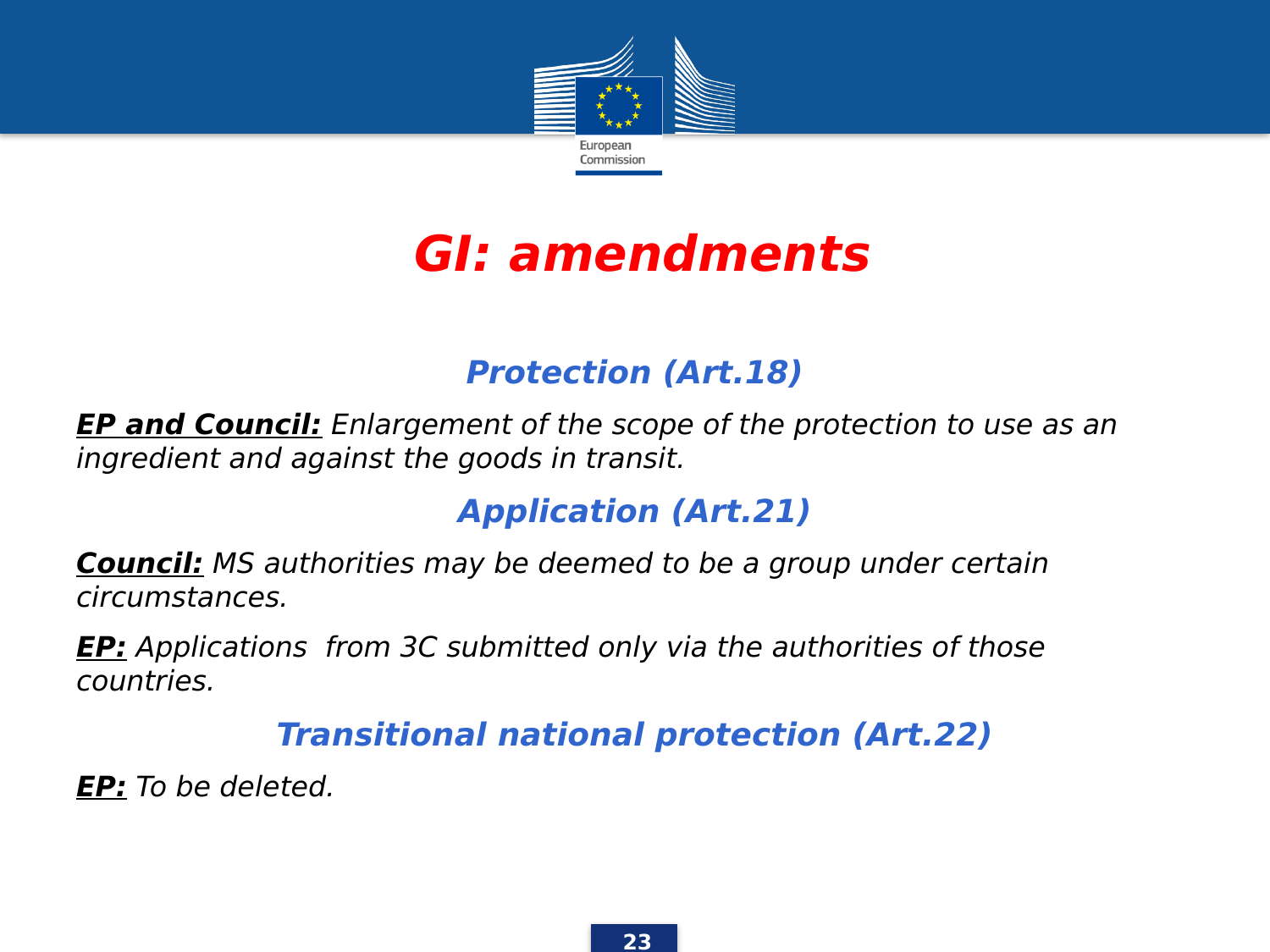

# GI: amendments
Protection (Art.18)
EP and Council: Enlargement of the scope of the protection to use as an ingredient and against the goods in transit.
Application (Art.21)
Council: MS authorities may be deemed to be a group under certain circumstances.
EP: Applications  from 3C submitted only via the authorities of those countries.
Transitional national protection (Art.22)
EP: To be deleted.